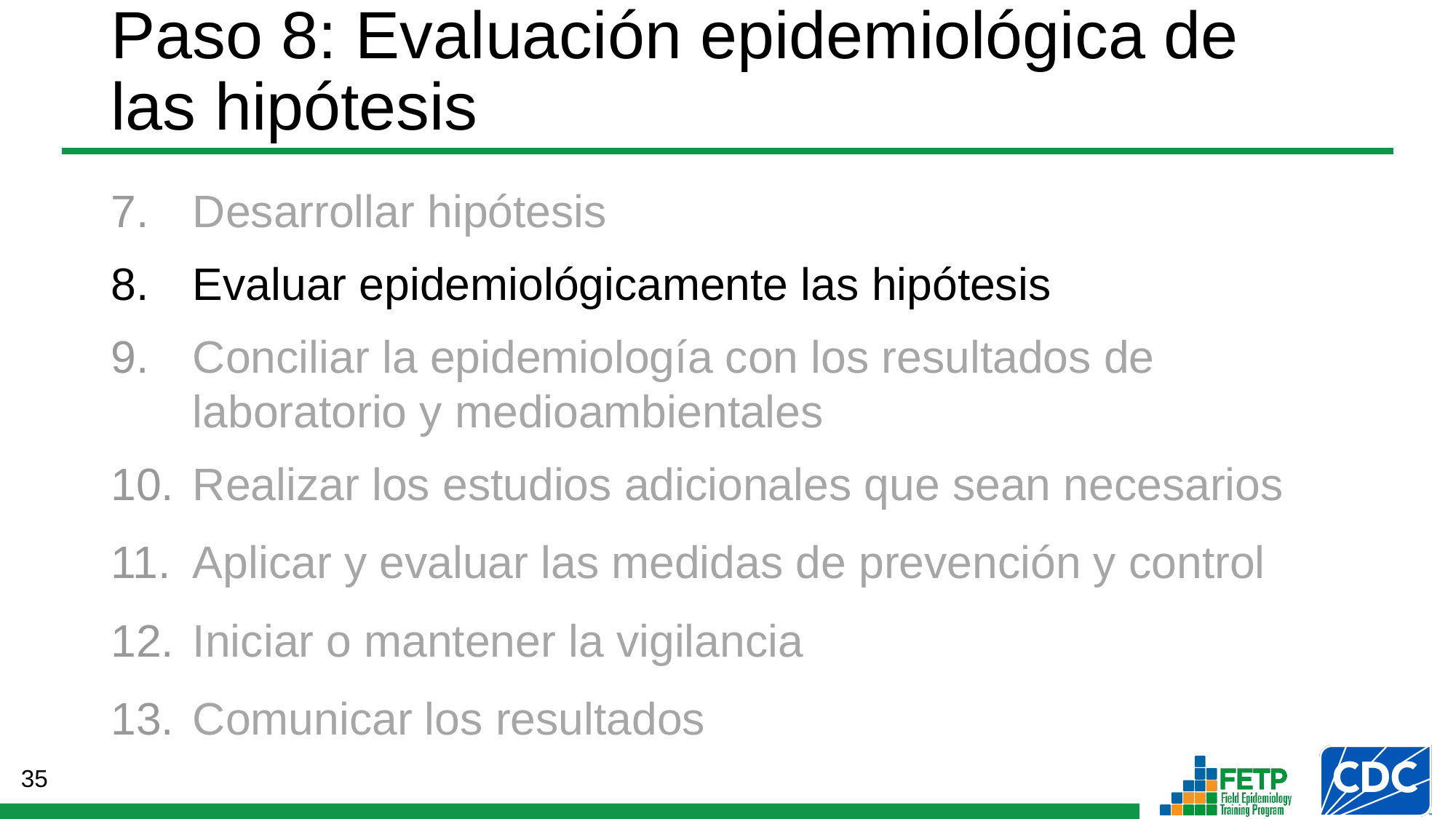

# Paso 8: Evaluación epidemiológica de las hipótesis
Desarrollar hipótesis
Evaluar epidemiológicamente las hipótesis
Conciliar la epidemiología con los resultados de laboratorio y medioambientales
Realizar los estudios adicionales que sean necesarios
Aplicar y evaluar las medidas de prevención y control
Iniciar o mantener la vigilancia
Comunicar los resultados